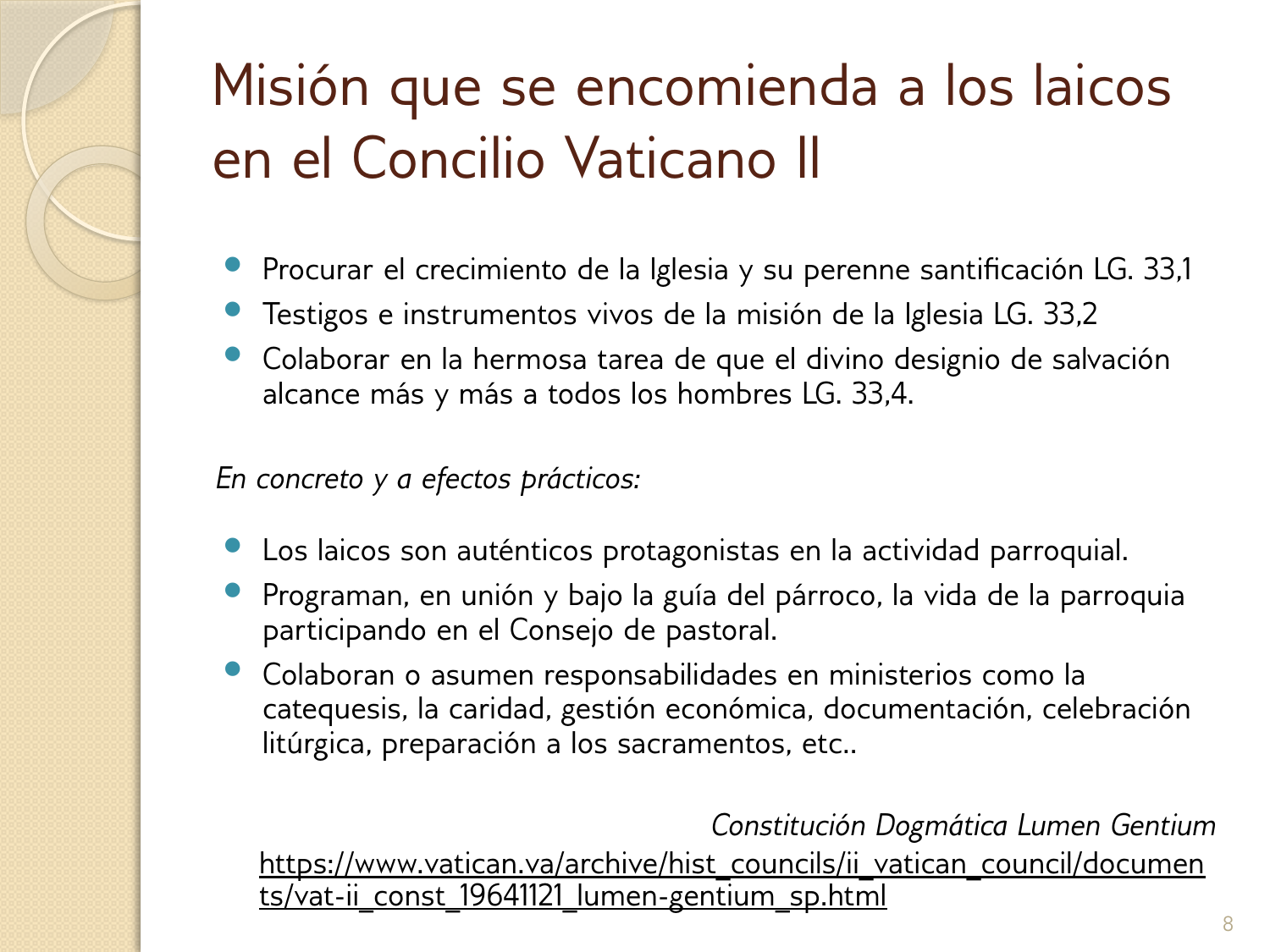

# Misión que se encomienda a los laicos en el Concilio Vaticano II
Procurar el crecimiento de la Iglesia y su perenne santificación LG. 33,1
Testigos e instrumentos vivos de la misión de la Iglesia LG. 33,2
Colaborar en la hermosa tarea de que el divino designio de salvación alcance más y más a todos los hombres LG. 33,4.

En concreto y a efectos prácticos:
Los laicos son auténticos protagonistas en la actividad parroquial.
Programan, en unión y bajo la guía del párroco, la vida de la parroquia participando en el Consejo de pastoral.
Colaboran o asumen responsabilidades en ministerios como la catequesis, la caridad, gestión económica, documentación, celebración litúrgica, preparación a los sacramentos, etc..

Constitución Dogmática Lumen Gentium
https://www.vatican.va/archive/hist_councils/ii_vatican_council/documents/vat-ii_const_19641121_lumen-gentium_sp.html
8